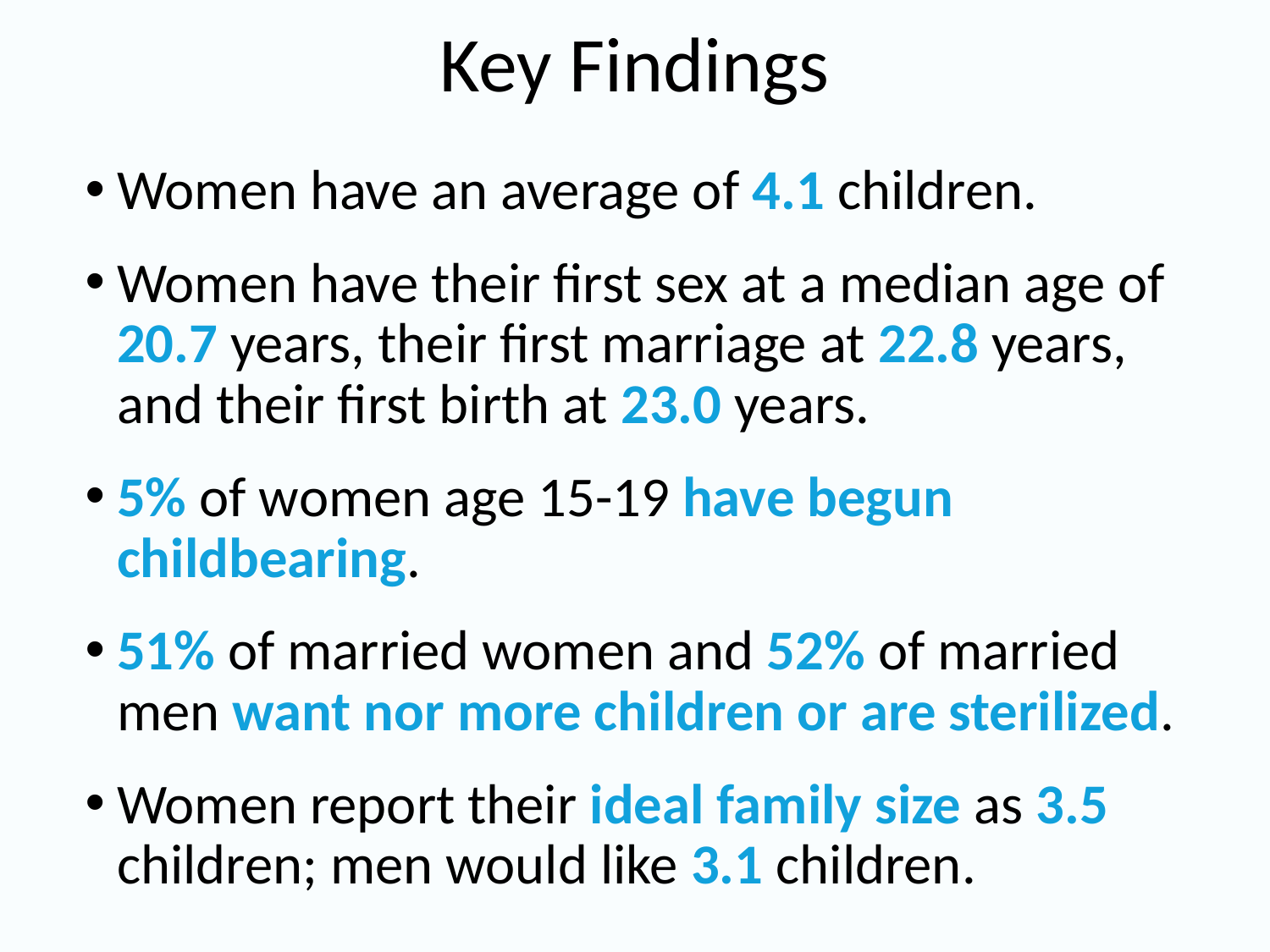

# Key Findings
Women have an average of 4.1 children.
Women have their first sex at a median age of 20.7 years, their first marriage at 22.8 years, and their first birth at 23.0 years.
5% of women age 15-19 have begun childbearing.
51% of married women and 52% of married men want nor more children or are sterilized.
Women report their ideal family size as 3.5 children; men would like 3.1 children.